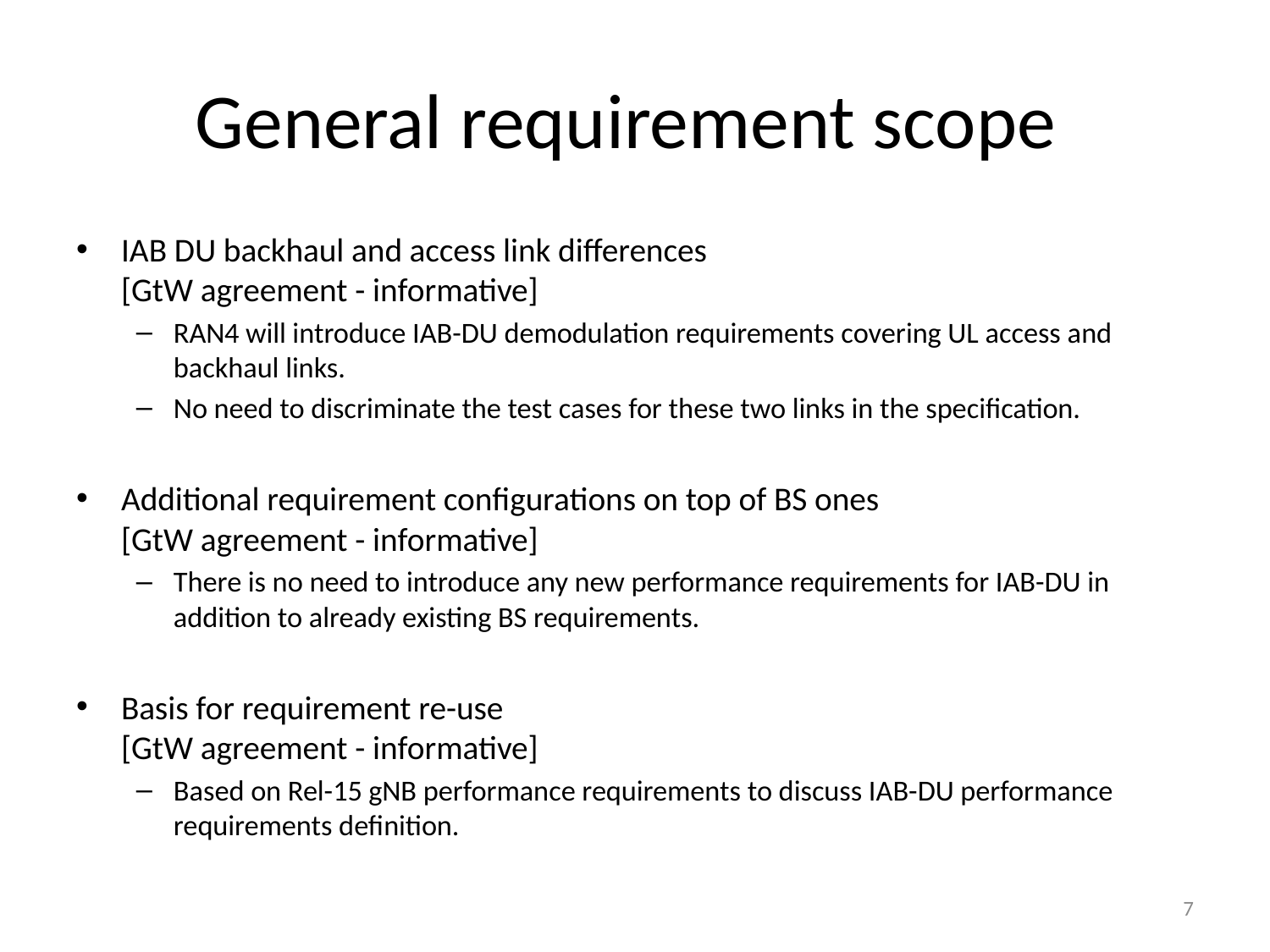

# General requirement scope
IAB DU backhaul and access link differences
[GtW agreement - informative]
RAN4 will introduce IAB-DU demodulation requirements covering UL access and backhaul links.
No need to discriminate the test cases for these two links in the specification.

Additional requirement configurations on top of BS ones
[GtW agreement - informative]
There is no need to introduce any new performance requirements for IAB-DU in addition to already existing BS requirements.

Basis for requirement re-use
[GtW agreement - informative]
Based on Rel-15 gNB performance requirements to discuss IAB-DU performance requirements definition.
7